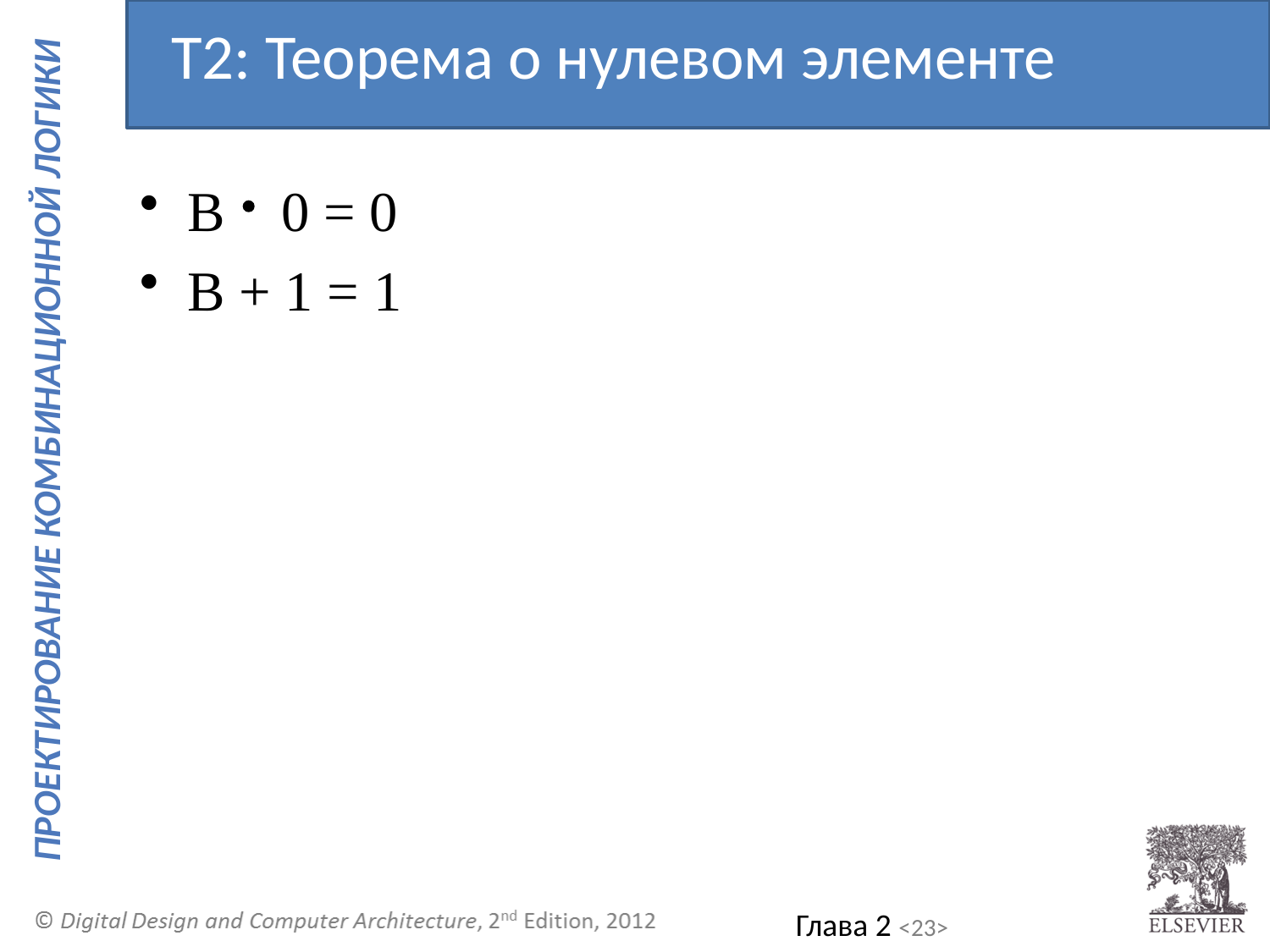

T2: Теорема о нулевом элементе
B    0 = 0
B + 1 = 1